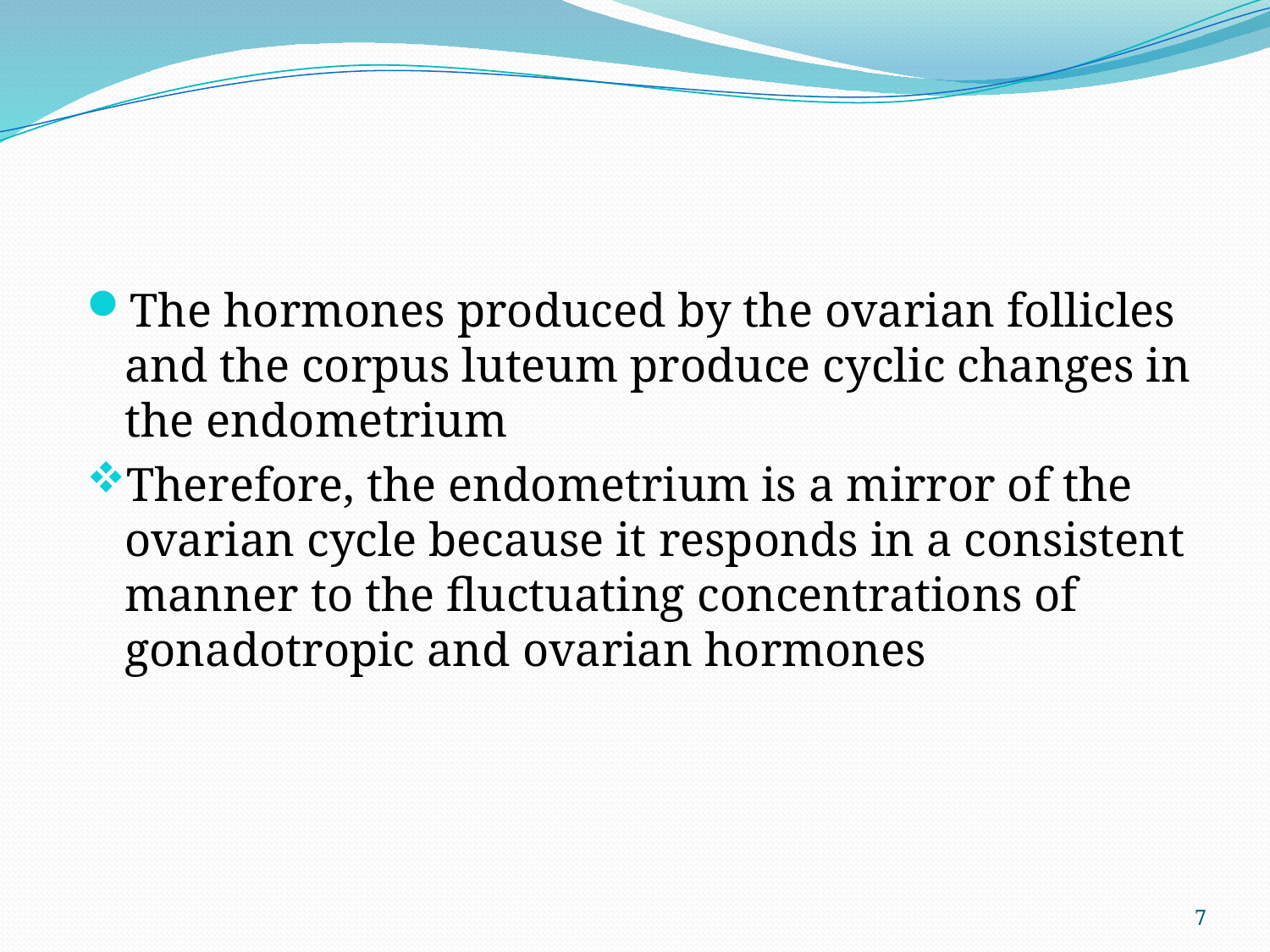

#
The hormones produced by the ovarian follicles and the corpus luteum produce cyclic changes in the endometrium
Therefore, the endometrium is a mirror of the ovarian cycle because it responds in a consistent manner to the fluctuating concentrations of gonadotropic and ovarian hormones
7